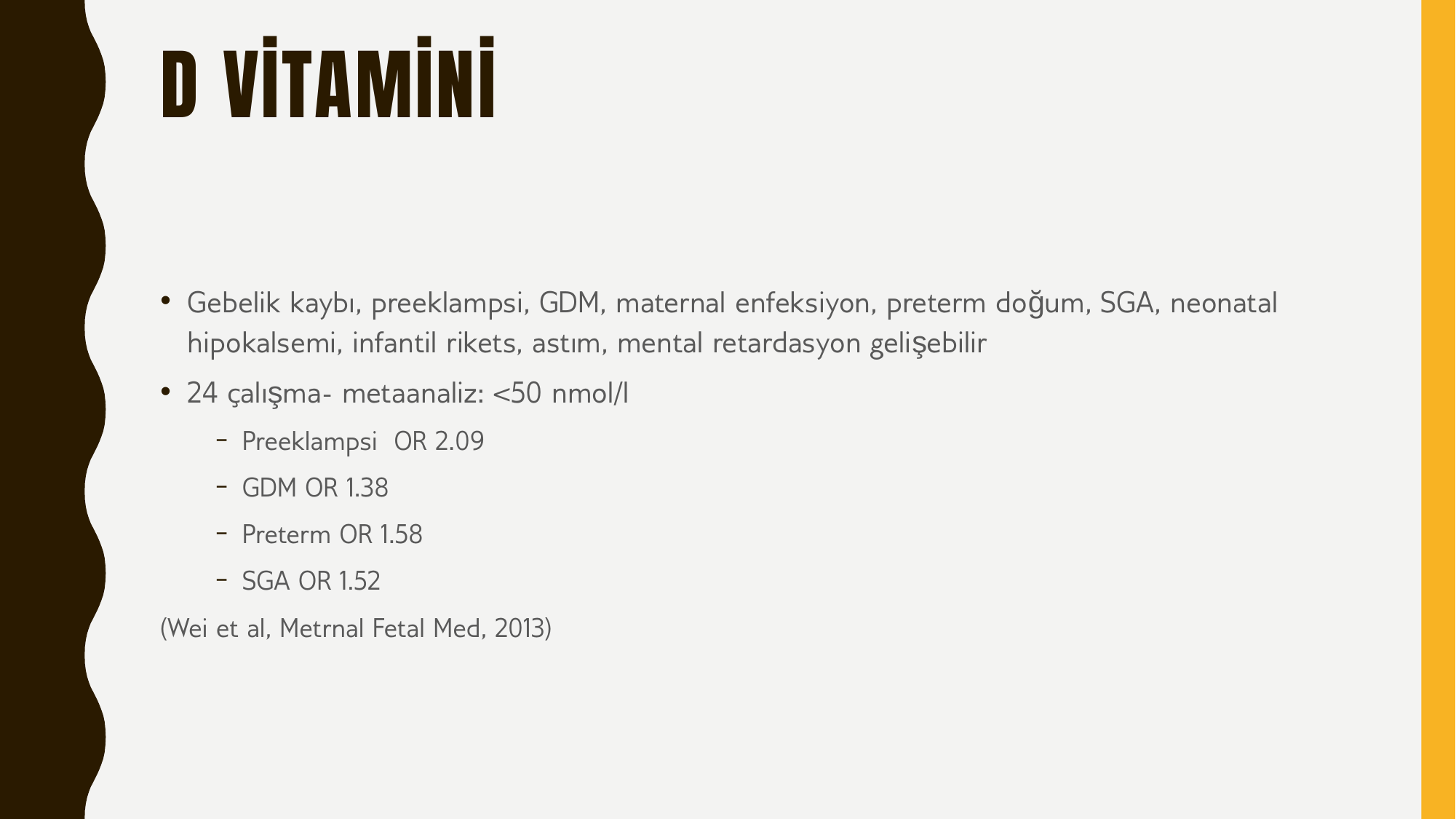

# D vitamini
Gebelik kaybı, preeklampsi, GDM, maternal enfeksiyon, preterm doğum, SGA, neonatal hipokalsemi, infantil rikets, astım, mental retardasyon gelişebilir
24 çalışma- metaanaliz: <50 nmol/l
Preeklampsi  OR 2.09
GDM OR 1.38
Preterm OR 1.58
SGA OR 1.52
(Wei et al, Metrnal Fetal Med, 2013)